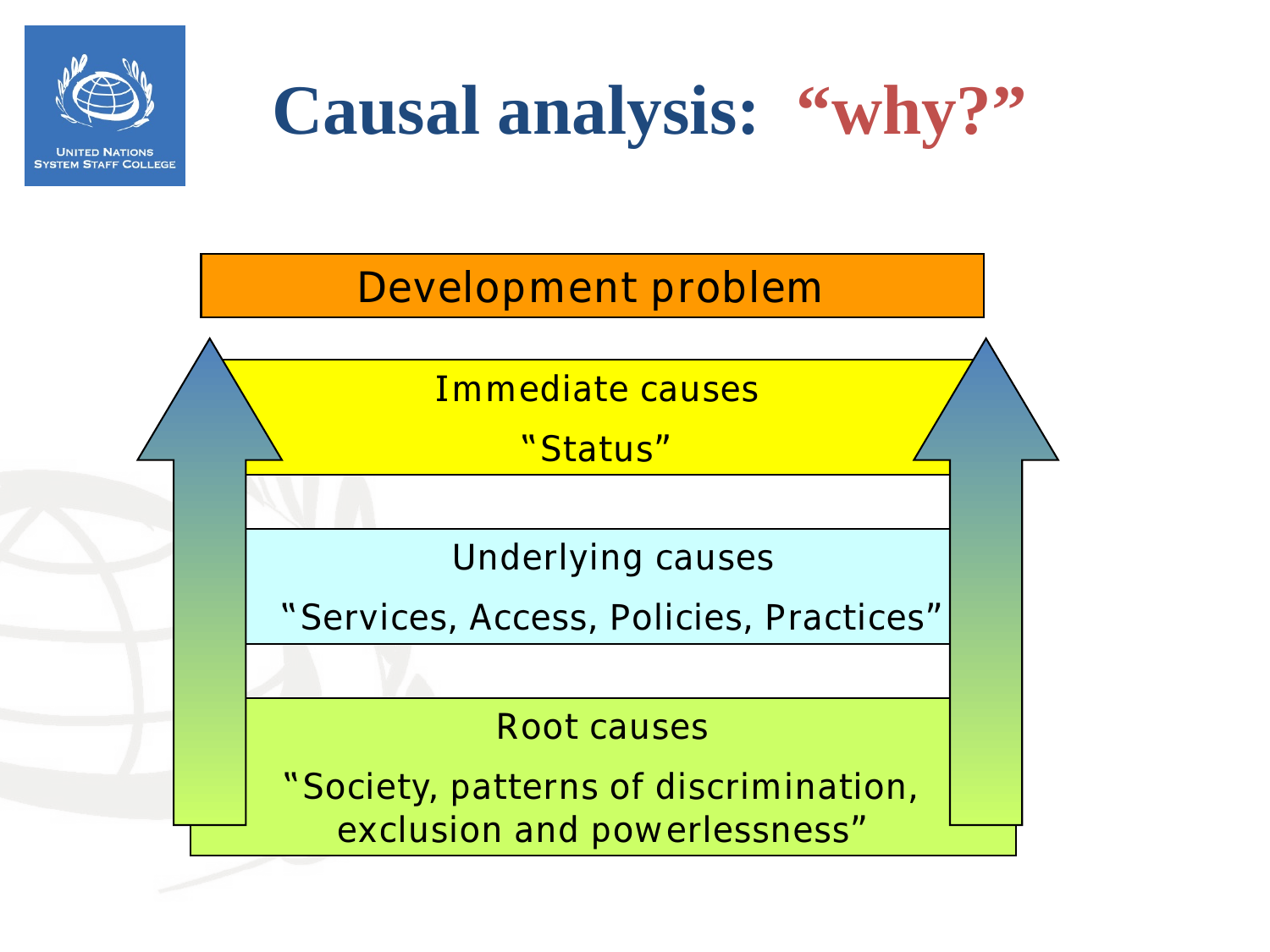

Causal analysis:  “why?”
Development problem

Immediate causes
“Status”
Underlying causes
“Services, Access, Policies, Practices”
Root causes
“Society, patterns of discrimination, exclusion and powerlessness”